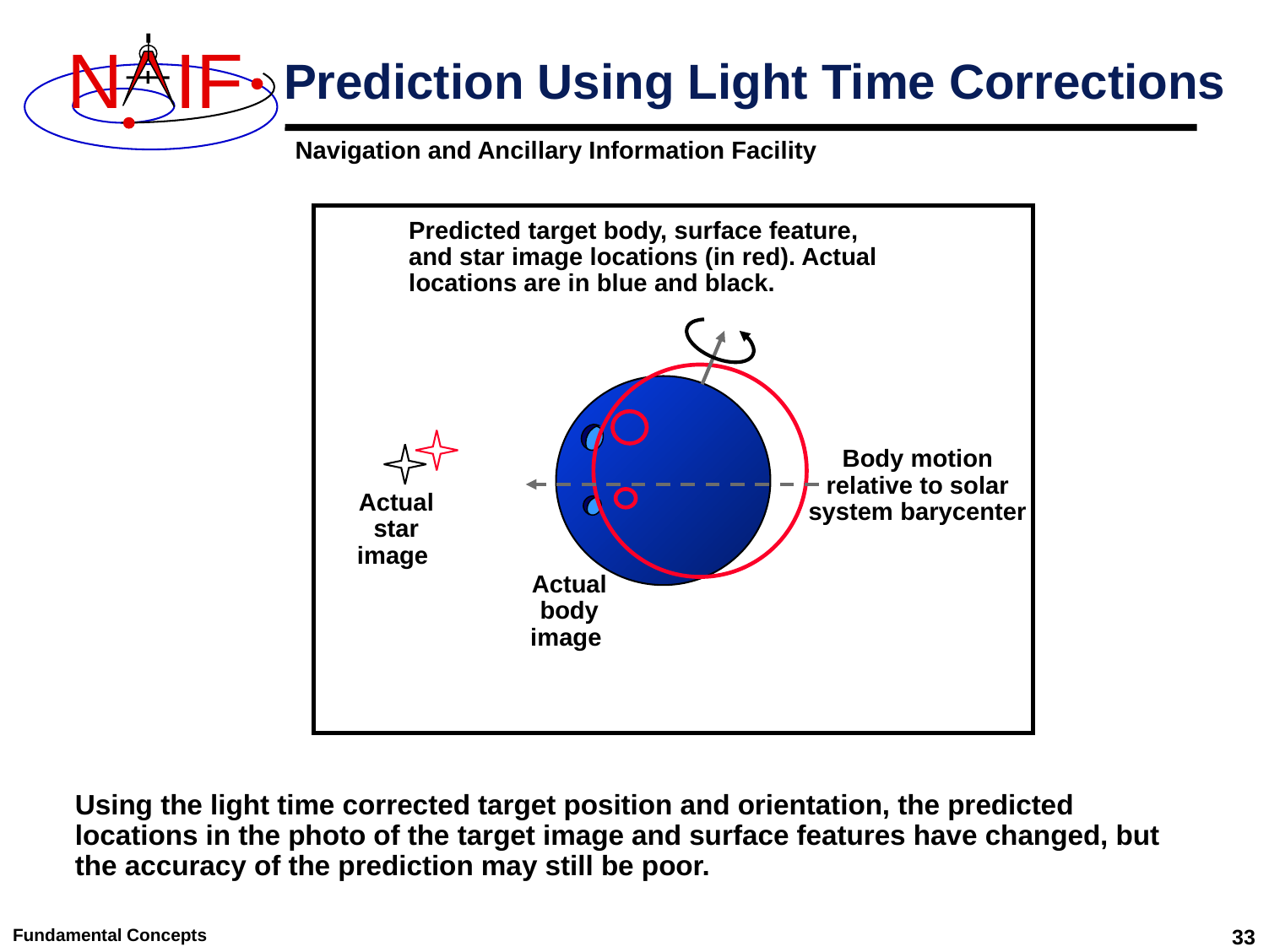

# Prediction Using Light Time Corrections

Predicted target body, surface feature, and star image locations (in red). Actual locations are in blue and black.

Body motion relative to solar system barycenter

Actual star image

Actual body image
Using the light time corrected target position and orientation, the predicted locations in the photo of the target image and surface features have changed, but the accuracy of the prediction may still be poor.
Fundamental Concepts
33